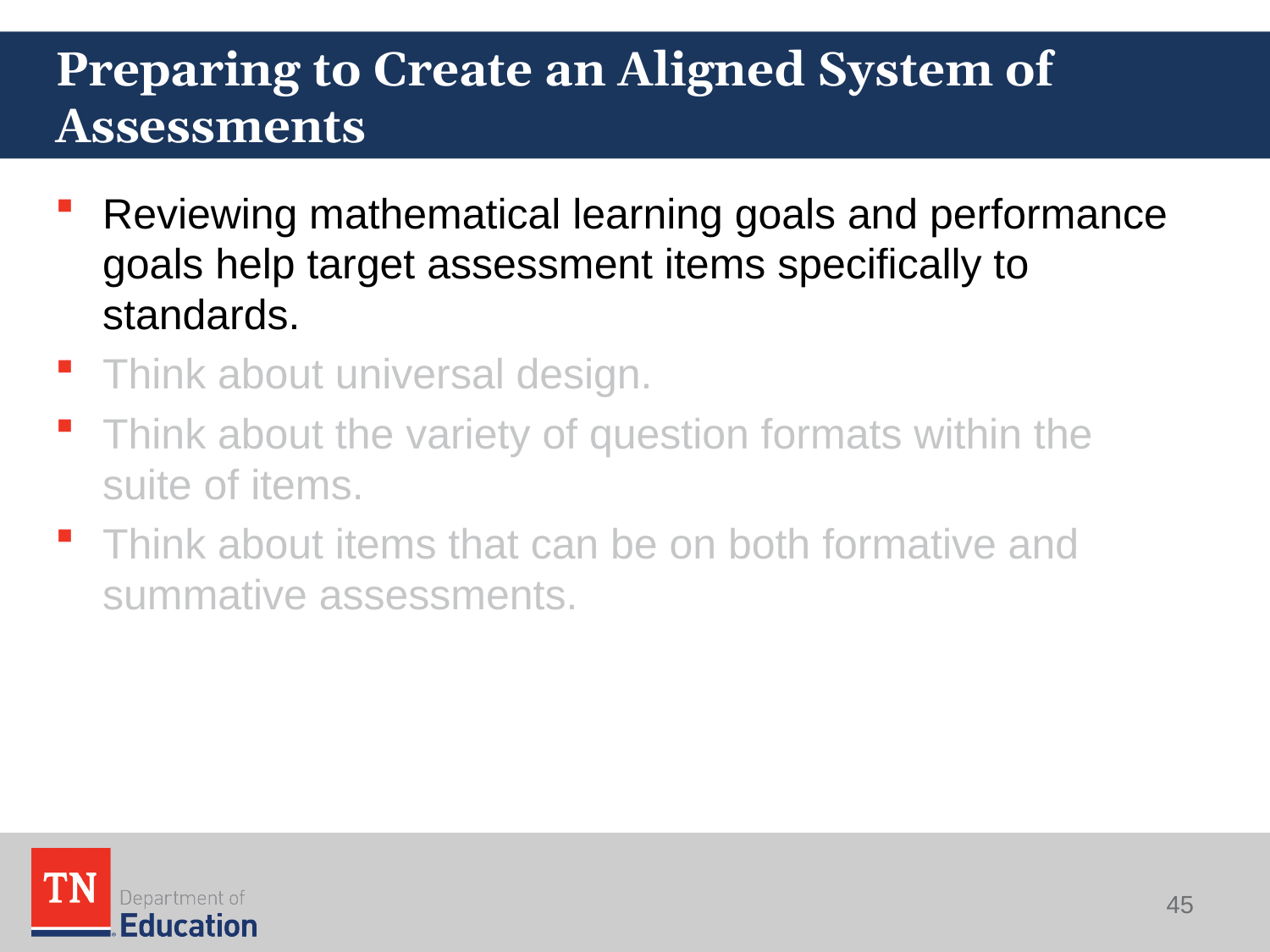

# Preparing to Create an Aligned System of Assessments
Reviewing mathematical learning goals and performance goals help target assessment items specifically to standards.
Think about universal design.
Think about the variety of question formats within the suite of items.
Think about items that can be on both formative and summative assessments.

45